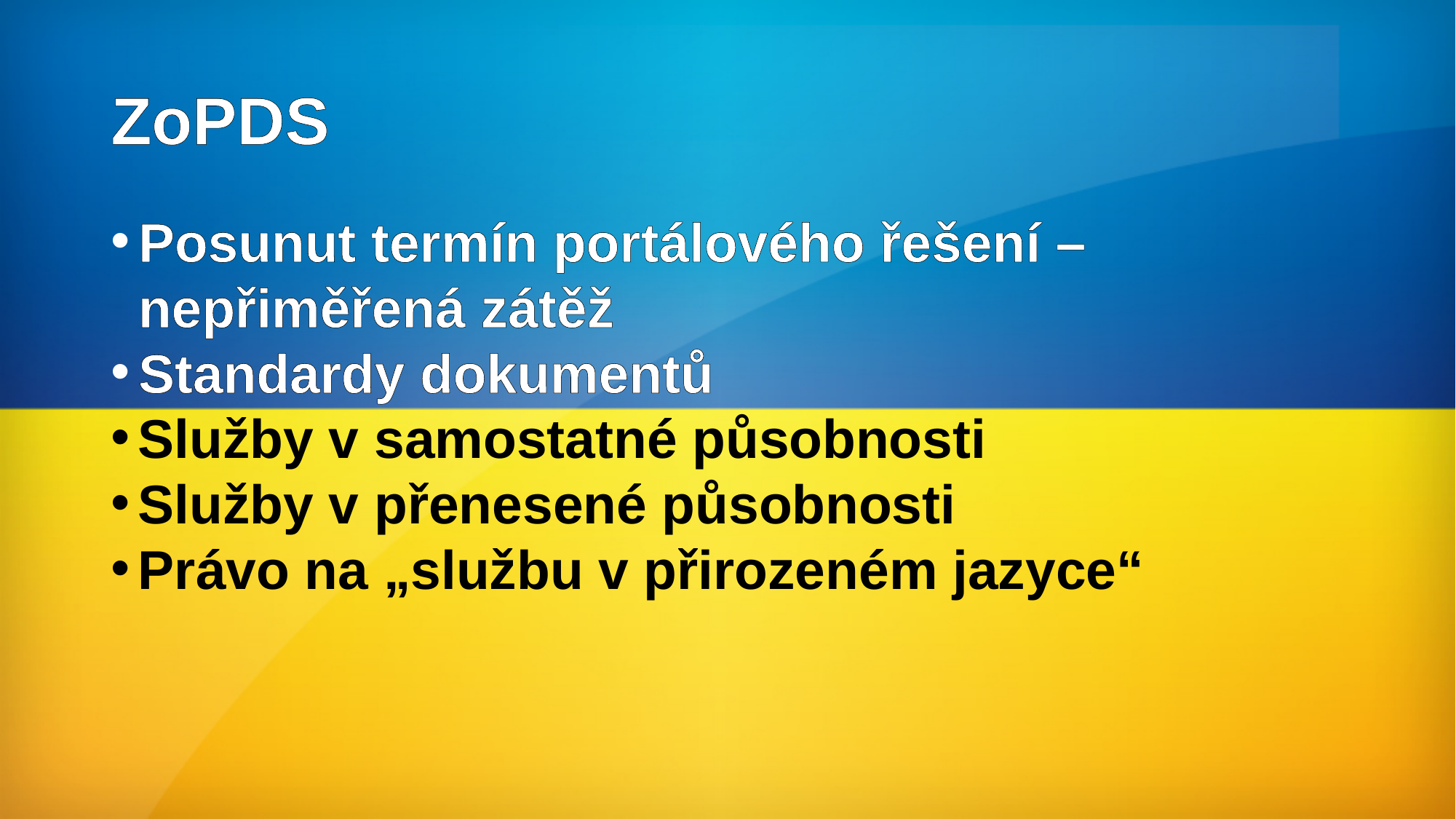

# ZoPDS
Posunut termín portálového řešení – nepřiměřená zátěž
Standardy dokumentů
Služby v samostatné působnosti
Služby v přenesené působnosti
Právo na „službu v přirozeném jazyce“